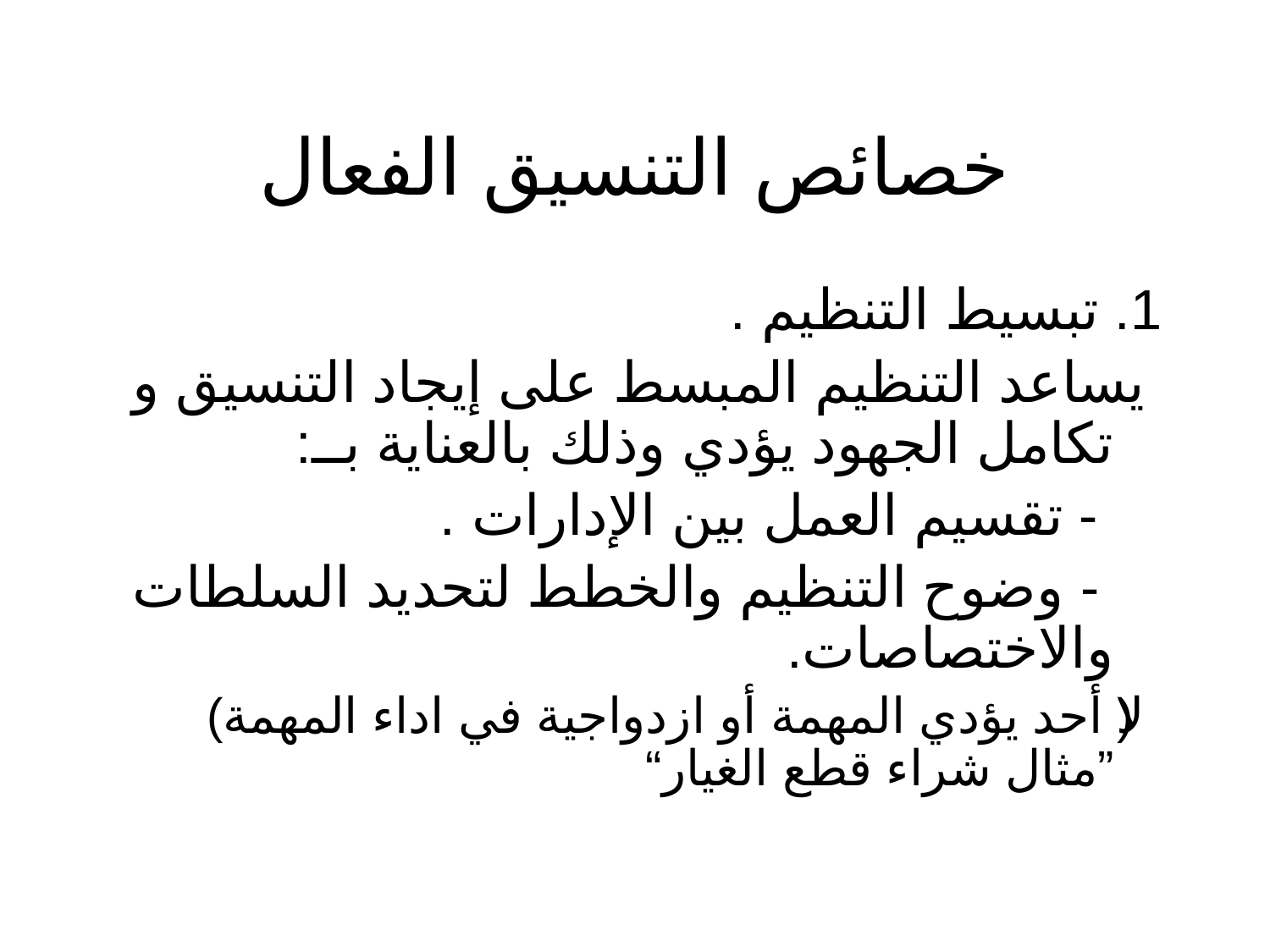

# خصائص التنسيق الفعال
1. تبسيط التنظيم .
 يساعد التنظيم المبسط على إيجاد التنسيق و تكامل الجهود يؤدي وذلك بالعناية بــ:
- تقسيم العمل بين الإدارات .
    - وضوح التنظيم والخطط لتحديد السلطات والاختصاصات.
(لا أحد يؤدي المهمة أو ازدواجية في اداء المهمة) ”مثال شراء قطع الغيار“